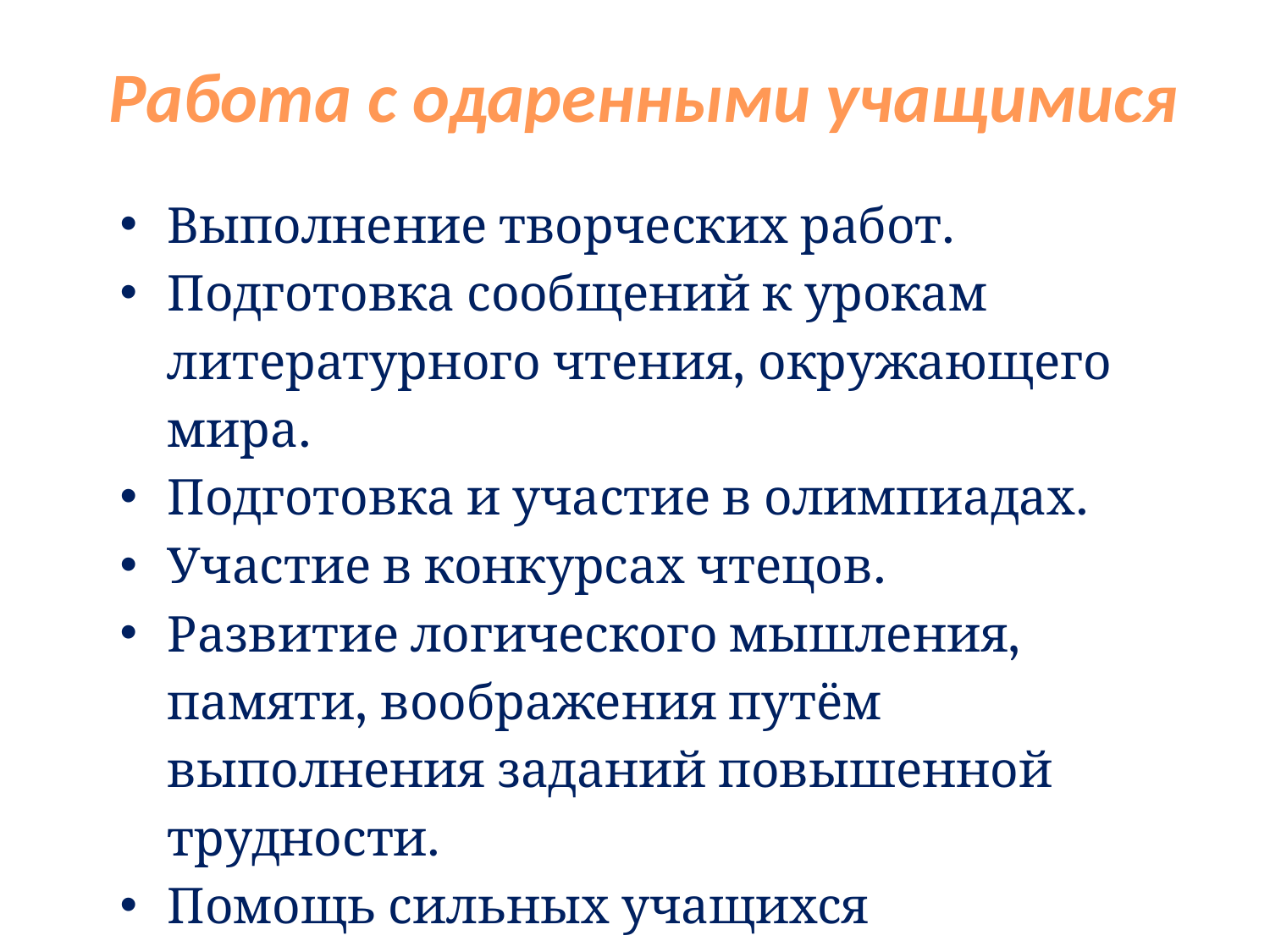

# Работа с одаренными учащимися

Выполнение творческих работ.
Подготовка сообщений к урокам литературного чтения, окружающего мира.
Подготовка и участие в олимпиадах.
Участие в конкурсах чтецов.
Развитие логического мышления, памяти, воображения путём выполнения заданий повышенной трудности.
Помощь сильных учащихся слабоуспевающим в шефских парах.